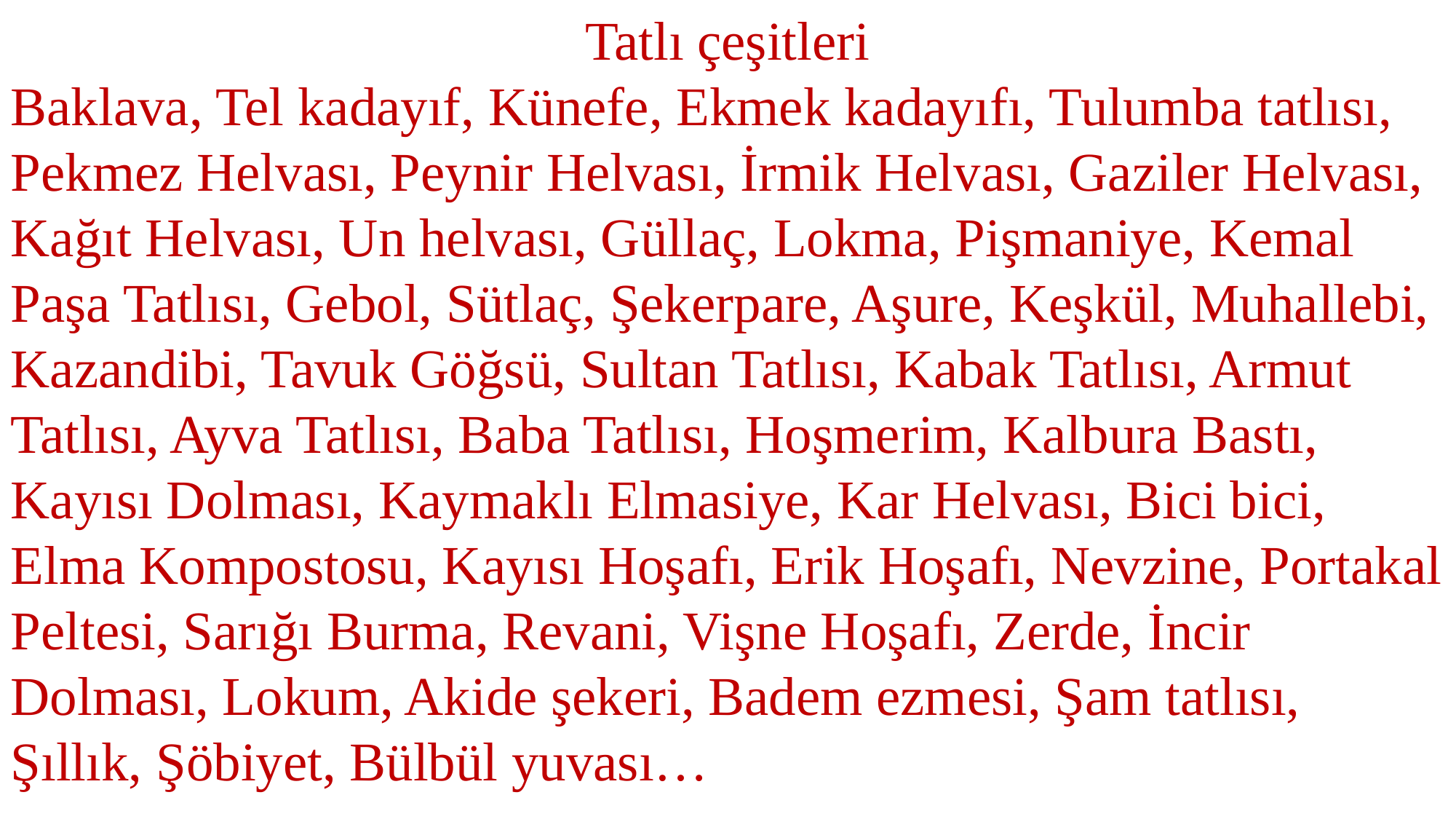

Tatlı çeşitleri
Baklava, Tel kadayıf, Künefe, Ekmek kadayıfı, Tulumba tatlısı, Pekmez Helvası, Peynir Helvası, İrmik Helvası, Gaziler Helvası, Kağıt Helvası, Un helvası, Güllaç, Lokma, Pişmaniye, Kemal Paşa Tatlısı, Gebol, Sütlaç, Şekerpare, Aşure, Keşkül, Muhallebi, Kazandibi, Tavuk Göğsü, Sultan Tatlısı, Kabak Tatlısı, Armut Tatlısı, Ayva Tatlısı, Baba Tatlısı, Hoşmerim, Kalbura Bastı, Kayısı Dolması, Kaymaklı Elmasiye, Kar Helvası, Bici bici, Elma Kompostosu, Kayısı Hoşafı, Erik Hoşafı, Nevzine, Portakal Peltesi, Sarığı Burma, Revani, Vişne Hoşafı, Zerde, İncir Dolması, Lokum, Akide şekeri, Badem ezmesi, Şam tatlısı, Şıllık, Şöbiyet, Bülbül yuvası…